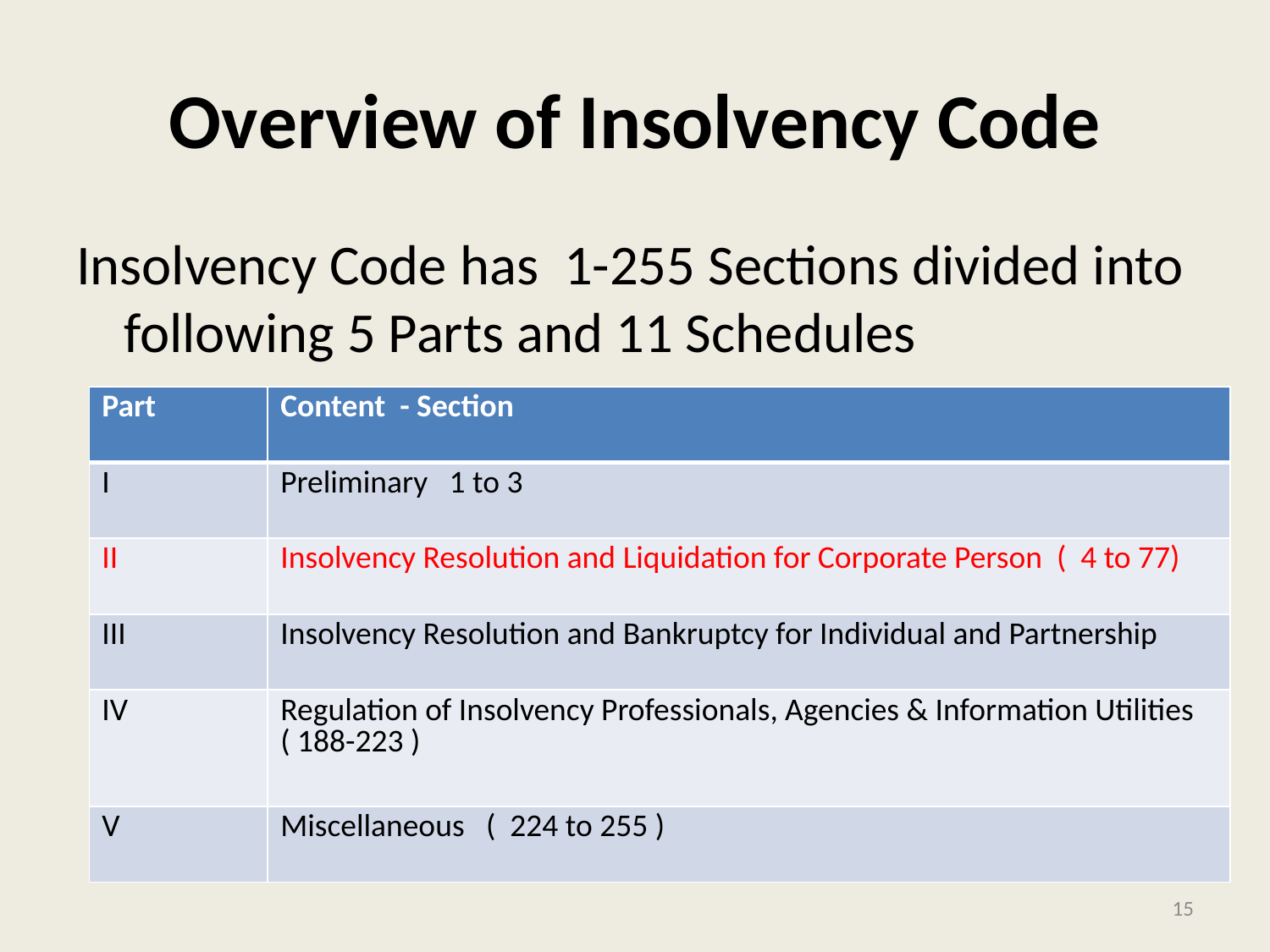

# Overview of Insolvency Code
Insolvency Code has  1-255 Sections divided into following 5 Parts and 11 Schedules

| Part | Content - Section |
| --- | --- |
| I | Preliminary 1 to 3 |
| II | Insolvency Resolution and Liquidation for Corporate Person ( 4 to 77) |
| III | Insolvency Resolution and Bankruptcy for Individual and Partnership |
| IV | Regulation of Insolvency Professionals, Agencies & Information Utilities ( 188-223 ) |
| V | Miscellaneous ( 224 to 255 ) |
15